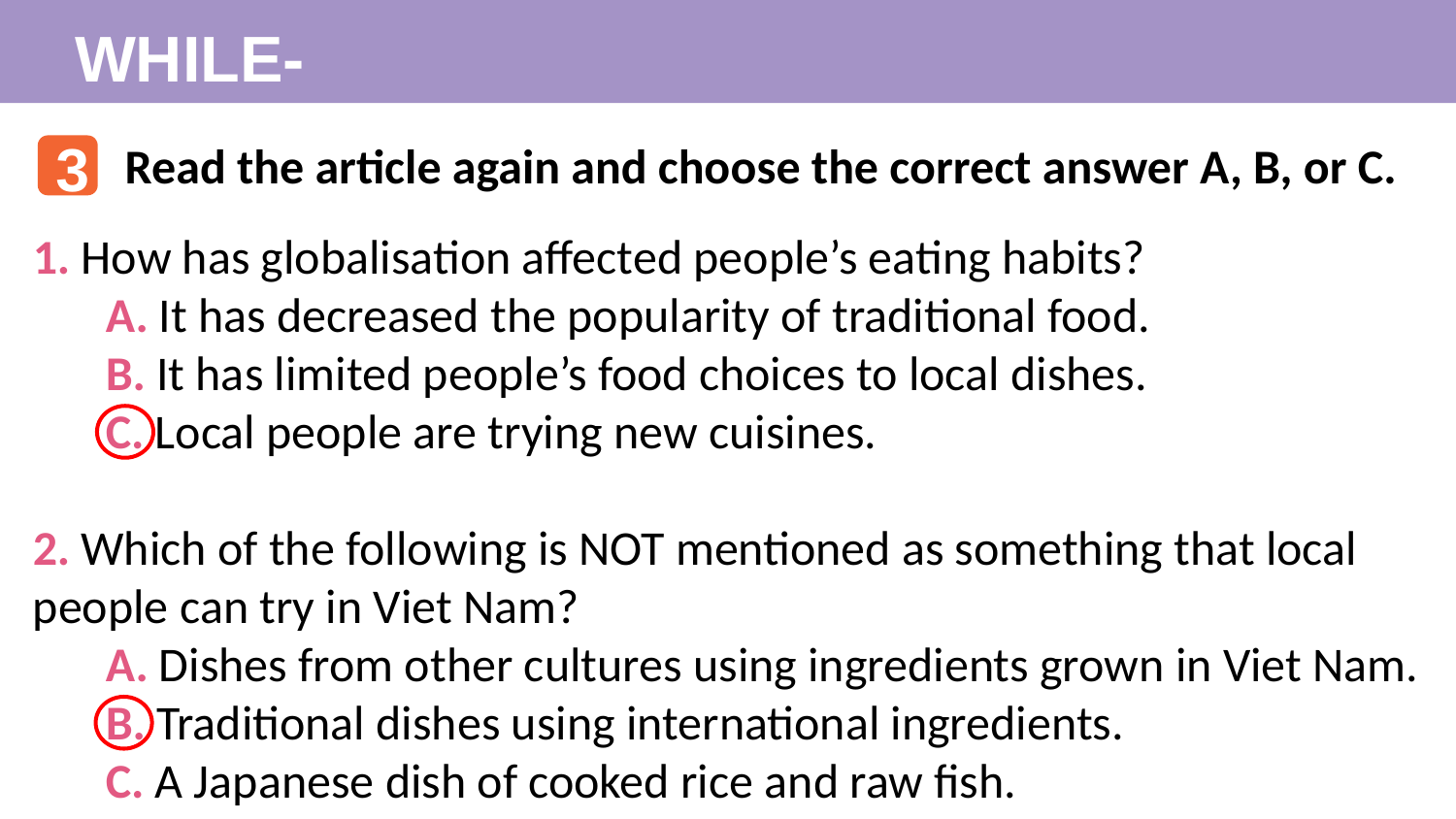

WHILE-READING
3
Read the article again and choose the correct answer A, B, or C.

1. How has globalisation affected people’s eating habits?
A. It has decreased the popularity of traditional food.
B. It has limited people’s food choices to local dishes.
C. Local people are trying new cuisines.

2. Which of the following is NOT mentioned as something that local people can try in Viet Nam?
A. Dishes from other cultures using ingredients grown in Viet Nam.
B. Traditional dishes using international ingredients.
C. A Japanese dish of cooked rice and raw fish.